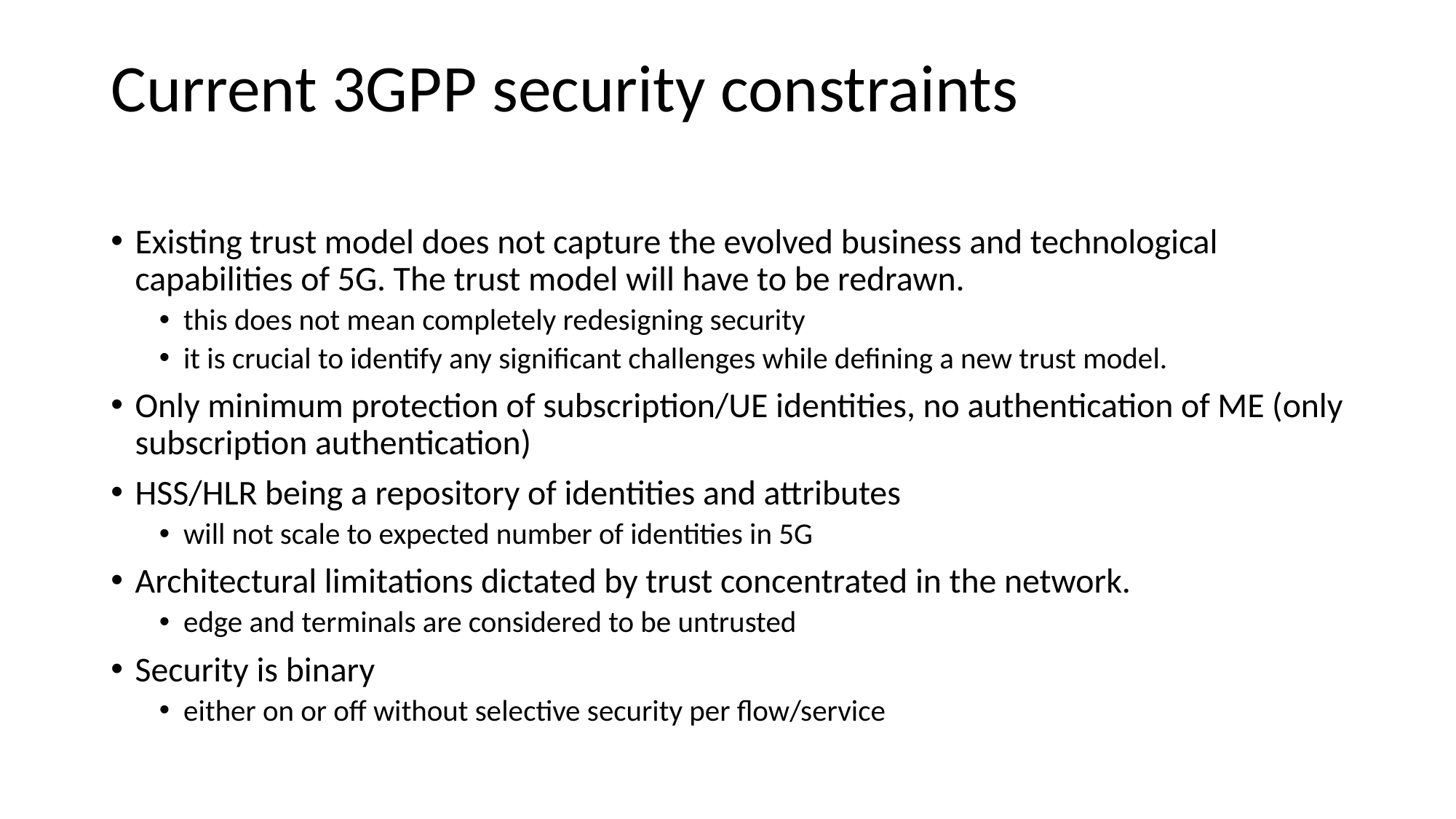

# Current 3GPP security constraints
Existing trust model does not capture the evolved business and technological capabilities of 5G. The trust model will have to be redrawn.
this does not mean completely redesigning security
it is crucial to identify any significant challenges while defining a new trust model.
Only minimum protection of subscription/UE identities, no authentication of ME (only subscription authentication)
HSS/HLR being a repository of identities and attributes
will not scale to expected number of identities in 5G
Architectural limitations dictated by trust concentrated in the network.
edge and terminals are considered to be untrusted
Security is binary
either on or off without selective security per flow/service